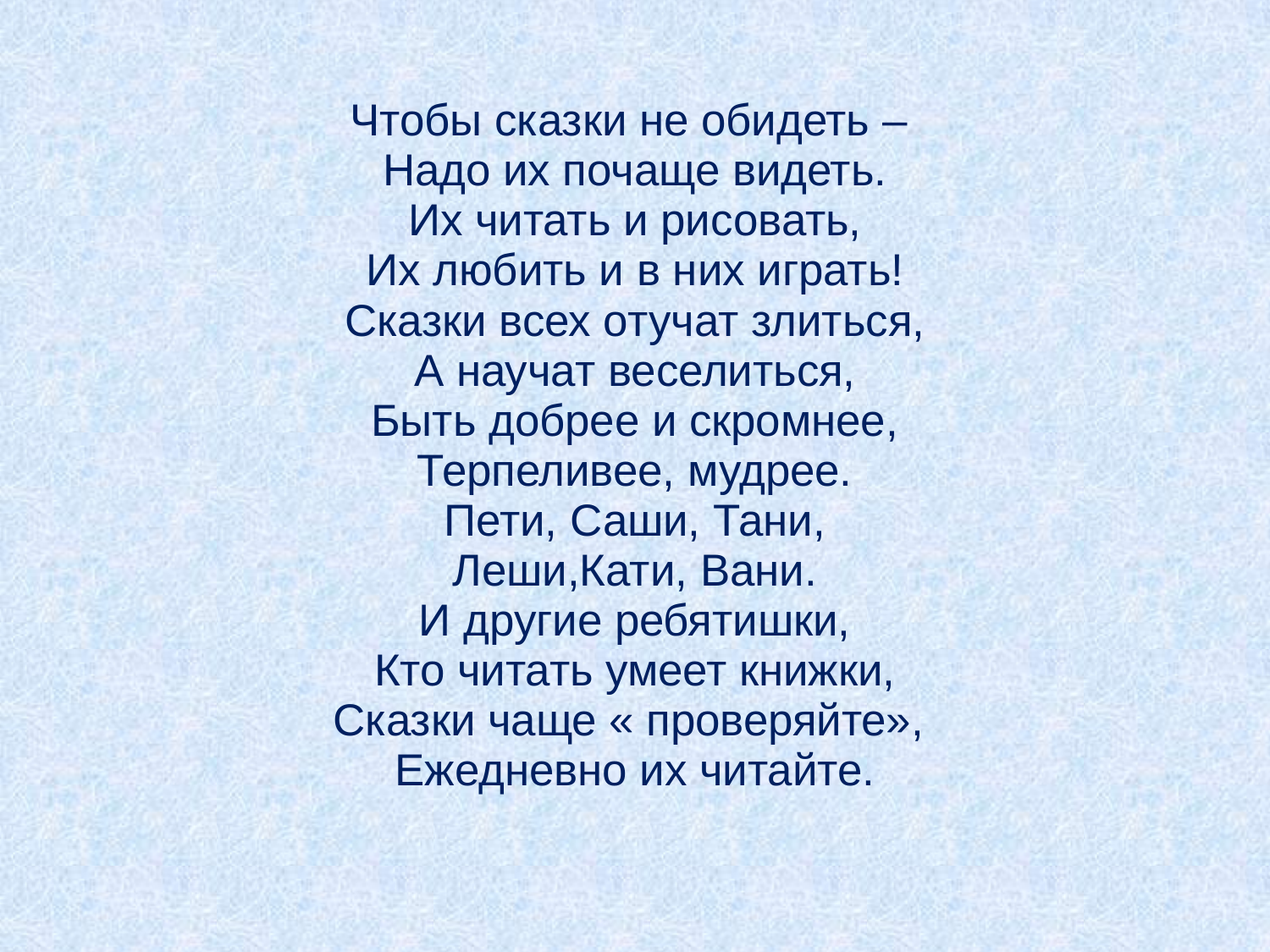

# Чтобы сказки не обидеть –  Надо их почаще видеть. Их читать и рисовать, Их любить и в них играть! Сказки всех отучат злиться, А научат веселиться, Быть добрее и скромнее, Терпеливее, мудрее. Пети, Саши, Тани, Леши,Кати, Вани. И другие ребятишки, Кто читать умеет книжки, Сказки чаще « проверяйте»,  Ежедневно их читайте.